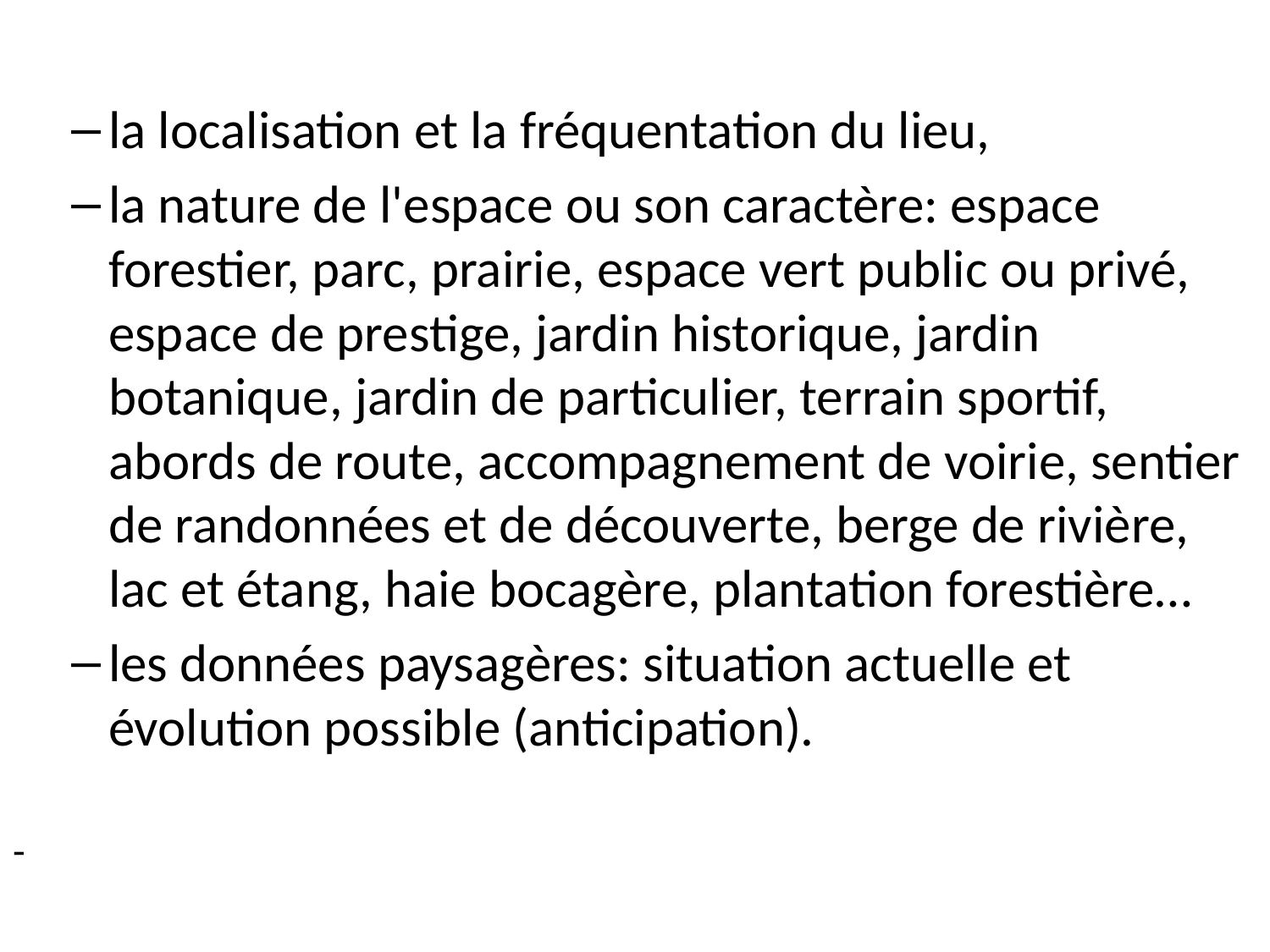

la localisation et la fréquentation du lieu,
la nature de l'espace ou son caractère: espace forestier, parc, prairie, espace vert public ou privé, espace de prestige, jardin historique, jardin botanique, jardin de particulier, terrain sportif, abords de route, accompagnement de voirie, sentier de randonnées et de découverte, berge de rivière, lac et étang, haie bocagère, plantation forestière…
les données paysagères: situation actuelle et évolution possible (anticipation).

-